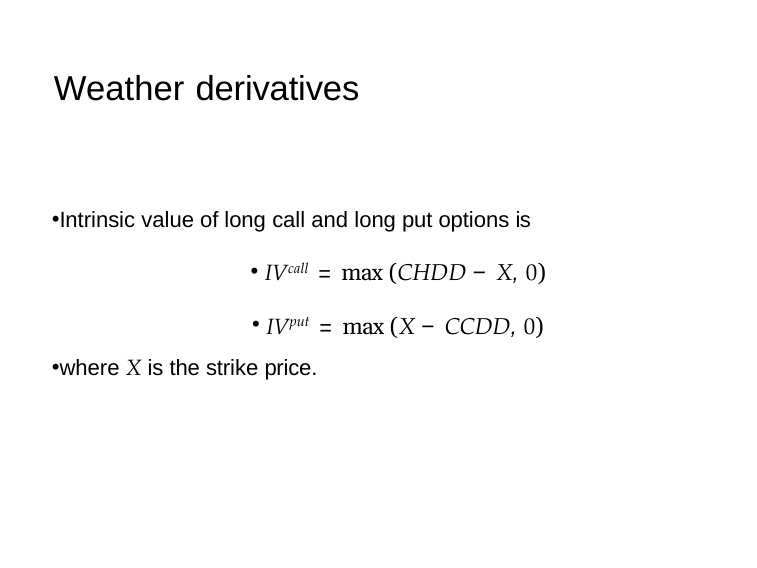

# Weather derivatives
Intrinsic value of long call and long put options is
IVcall = max (CHDD − X, 0)
IVput = max (X − CCDD, 0)
where X is the strike price.